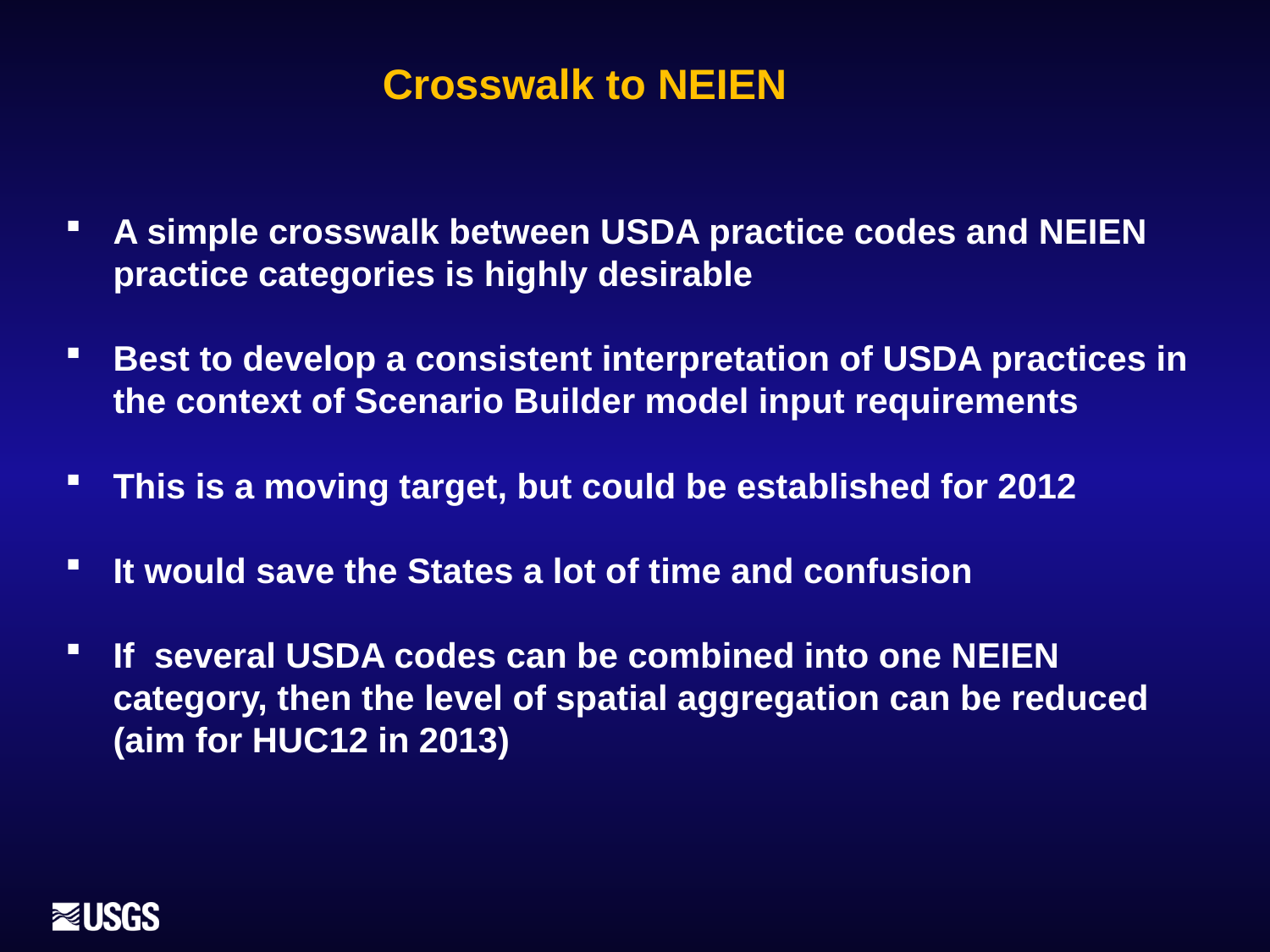

Crosswalk to NEIEN

A simple crosswalk between USDA practice codes and NEIEN practice categories is highly desirable

Best to develop a consistent interpretation of USDA practices in the context of Scenario Builder model input requirements

This is a moving target, but could be established for 2012

It would save the States a lot of time and confusion

If  several USDA codes can be combined into one NEIEN category, then the level of spatial aggregation can be reduced (aim for HUC12 in 2013)